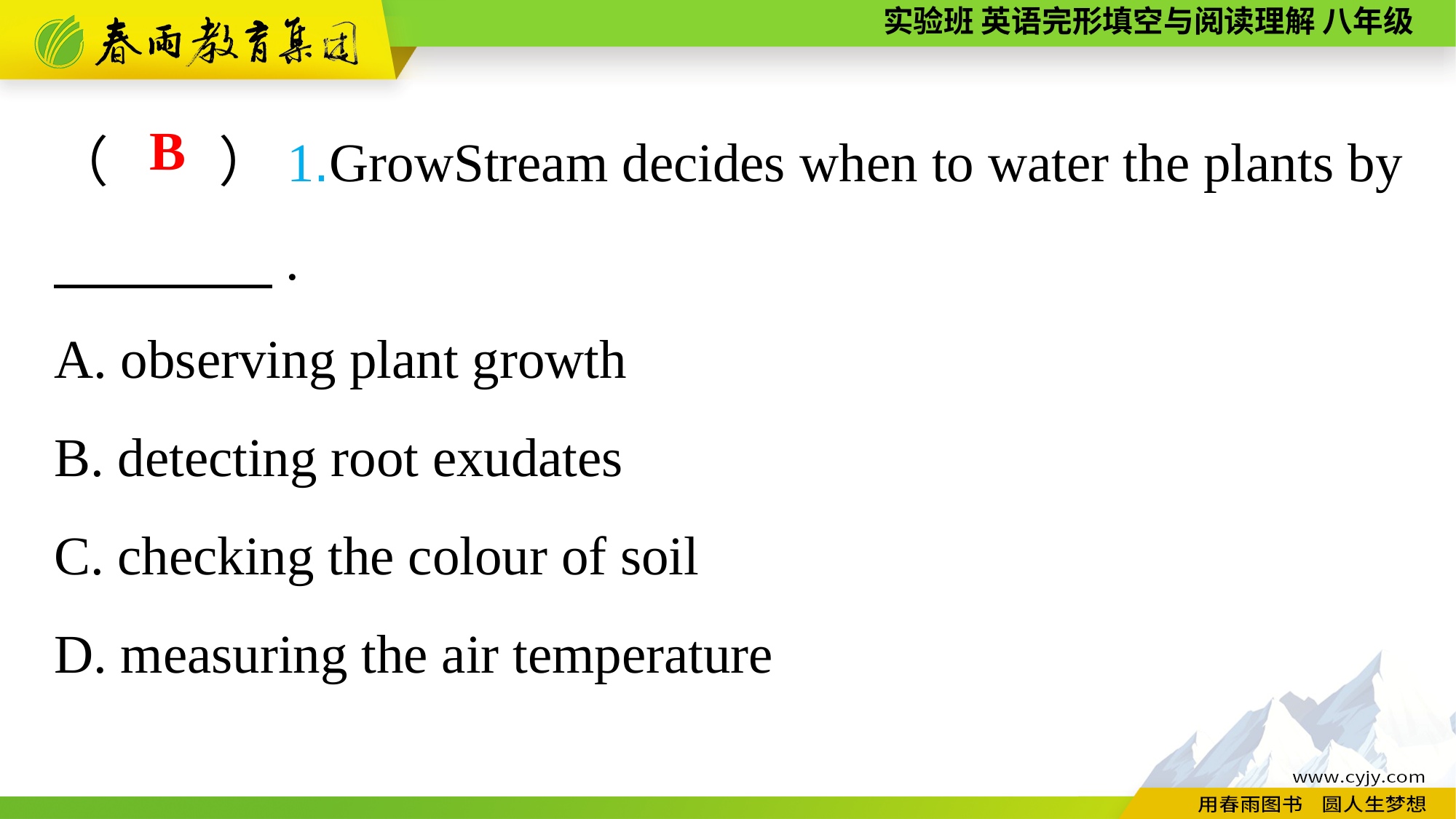

（　　）1.GrowStream decides when to water the plants by 　　　　.
A. observing plant growth
B. detecting root exudates
C. checking the colour of soil
D. measuring the air temperature
B